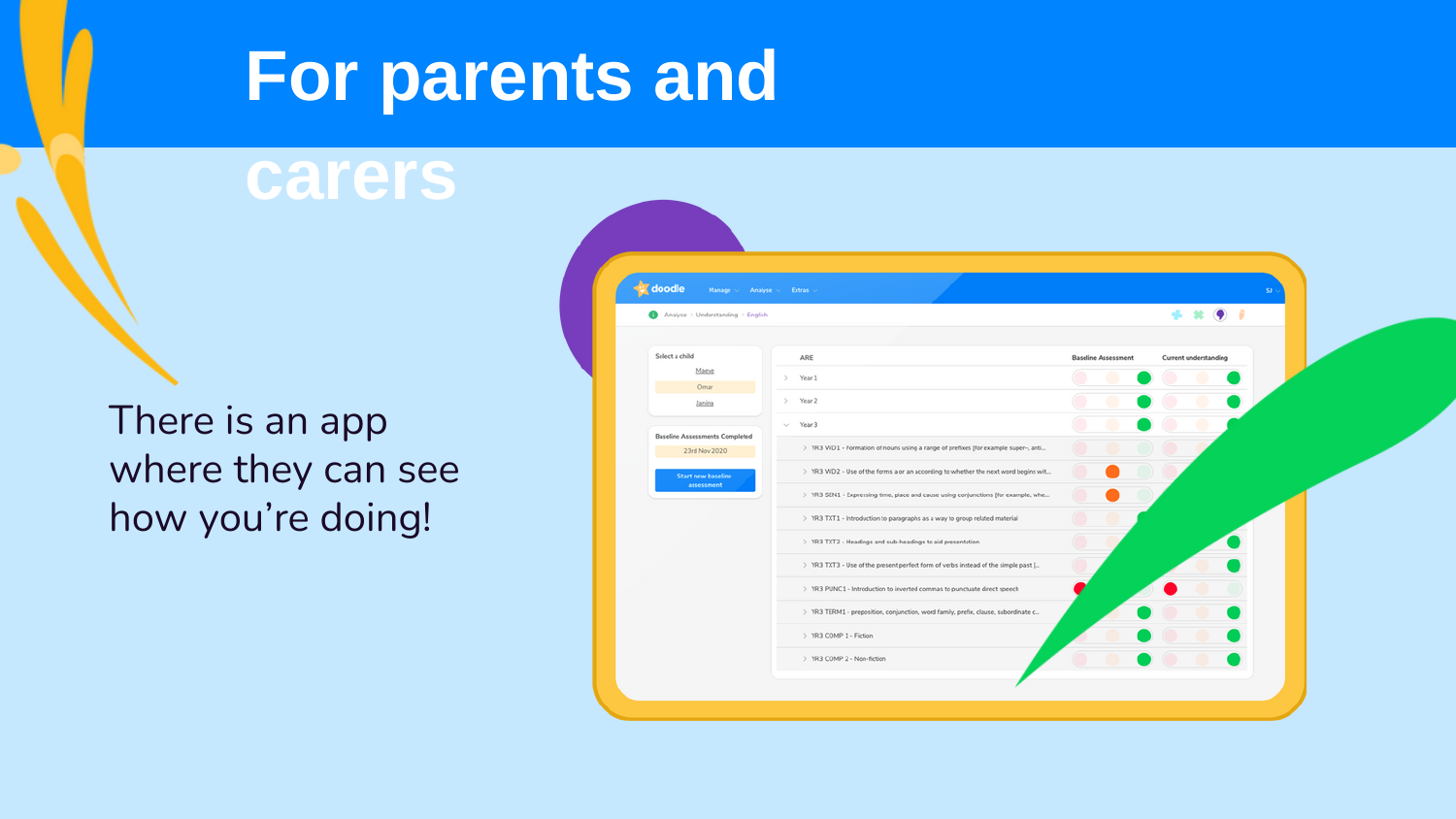

For parents and carers

There is an app where they can see how you’re doing!